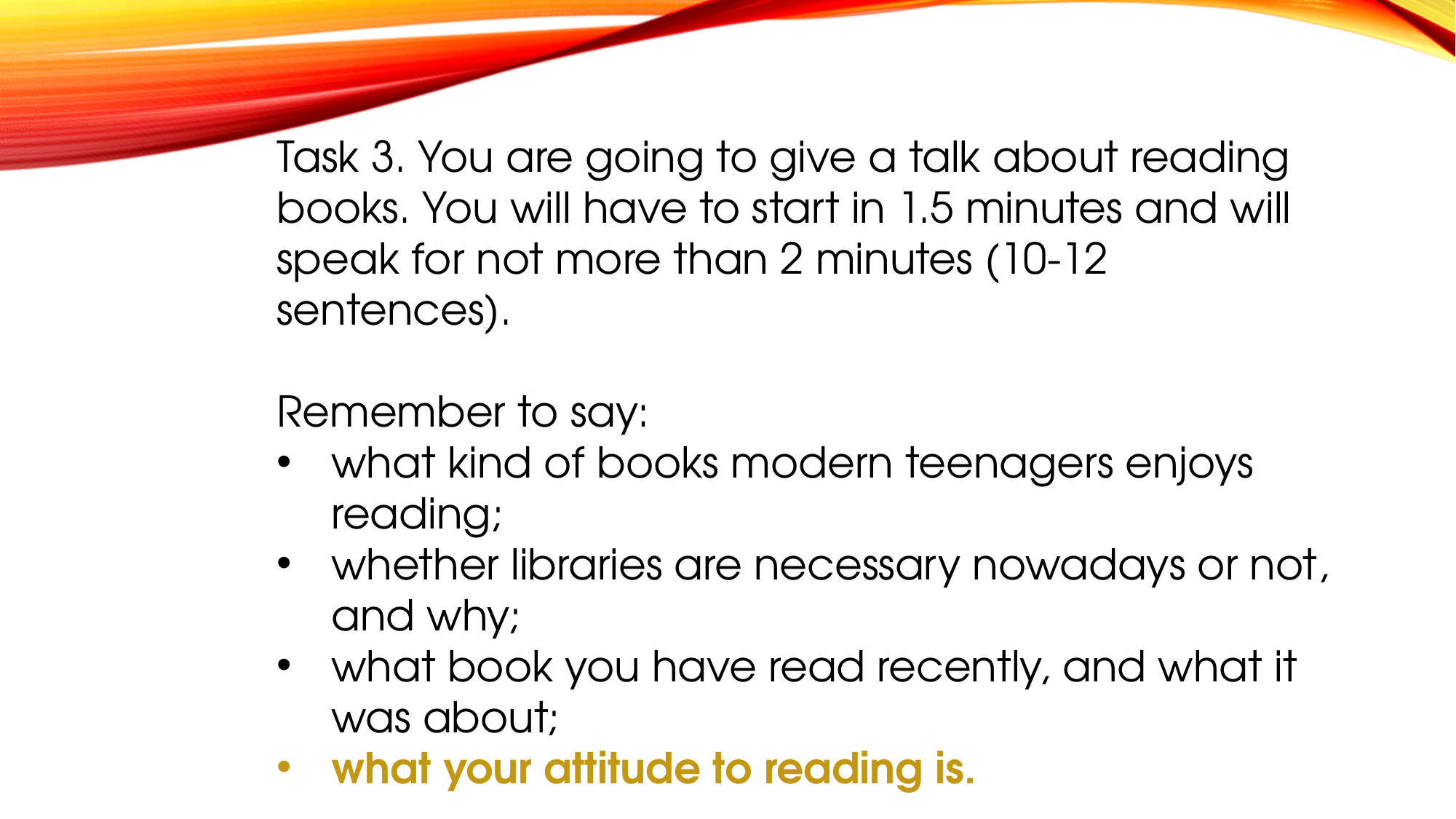

Task 3. You are going to give a talk about reading books. You will have to start in 1.5 minutes and will speak for not more than 2 minutes (10-12 sentences).

Remember to say:
what kind of books modern teenagers enjoys reading;
whether libraries are necessary nowadays or not, and why;
what book you have read recently, and what it was about;
what your attitude to reading is.